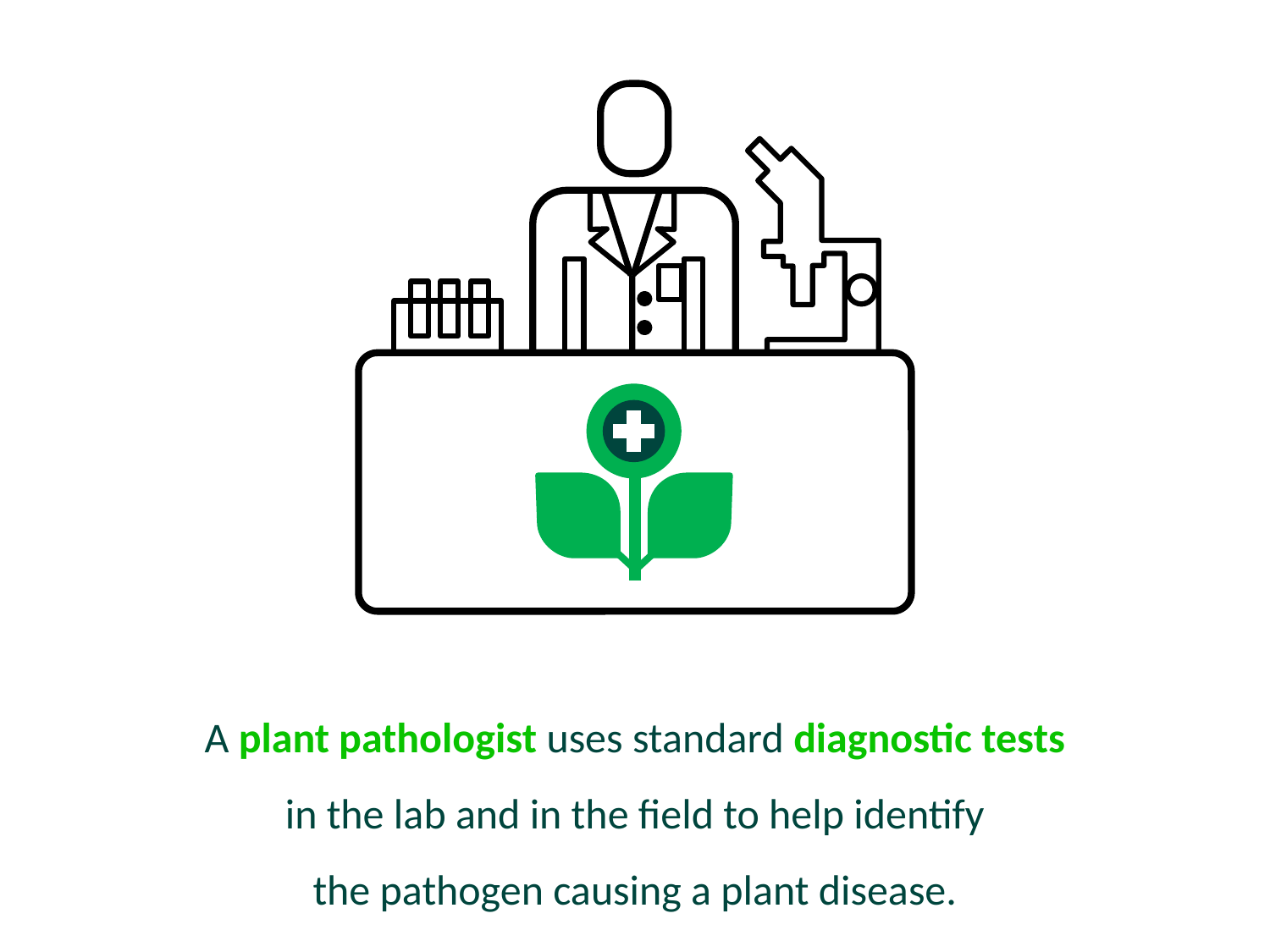

A plant pathologist uses standard diagnostic tests
in the lab and in the field to help identify
the pathogen causing a plant disease.